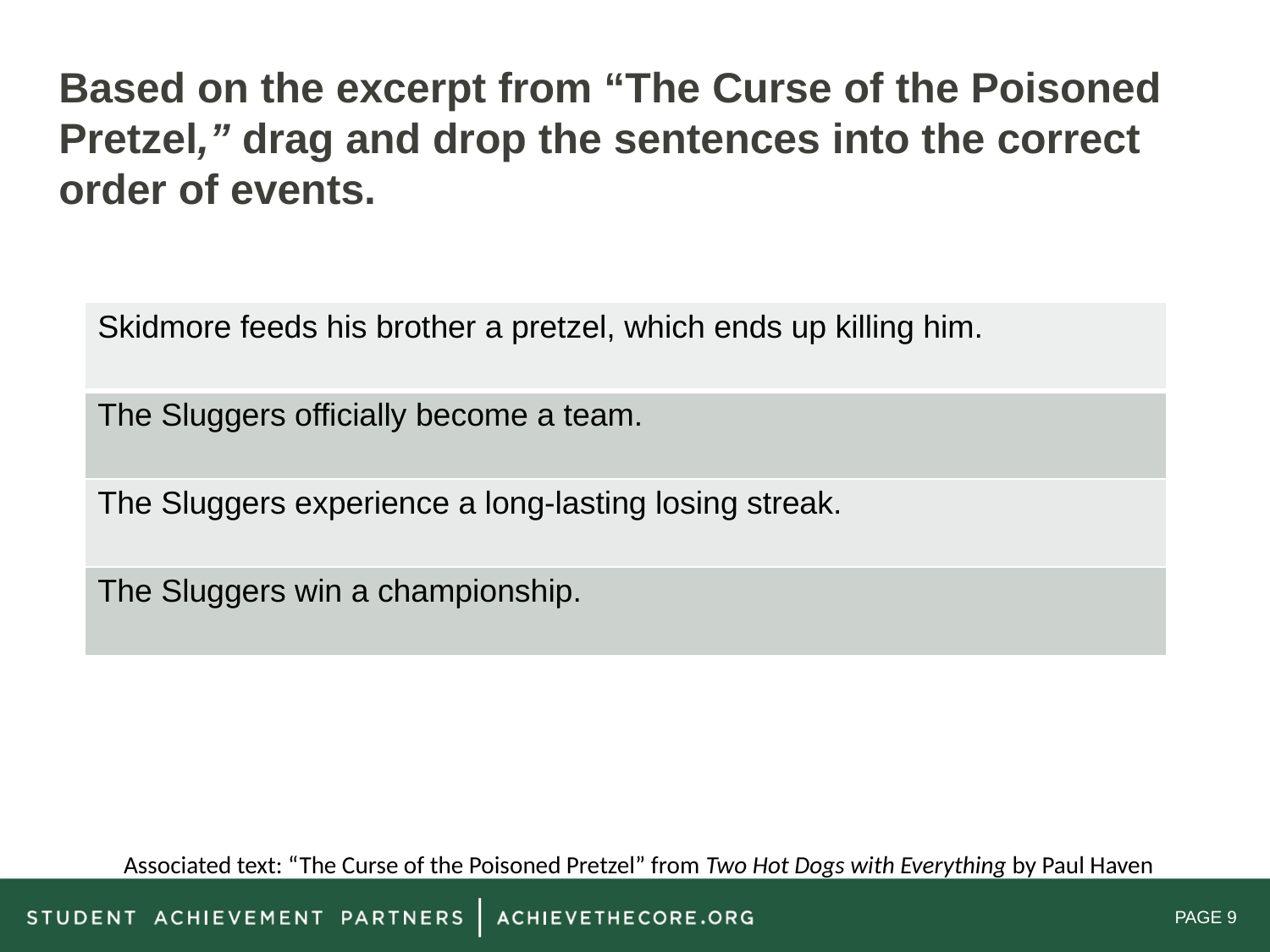

Based on the excerpt from “The Curse of the Poisoned Pretzel,” drag and drop the sentences into the correct order of events.
| Skidmore feeds his brother a pretzel, which ends up killing him. |
| --- |
| The Sluggers officially become a team. |
| The Sluggers experience a long-lasting losing streak. |
| The Sluggers win a championship. |
Associated text: “The Curse of the Poisoned Pretzel” from Two Hot Dogs with Everything by Paul Haven